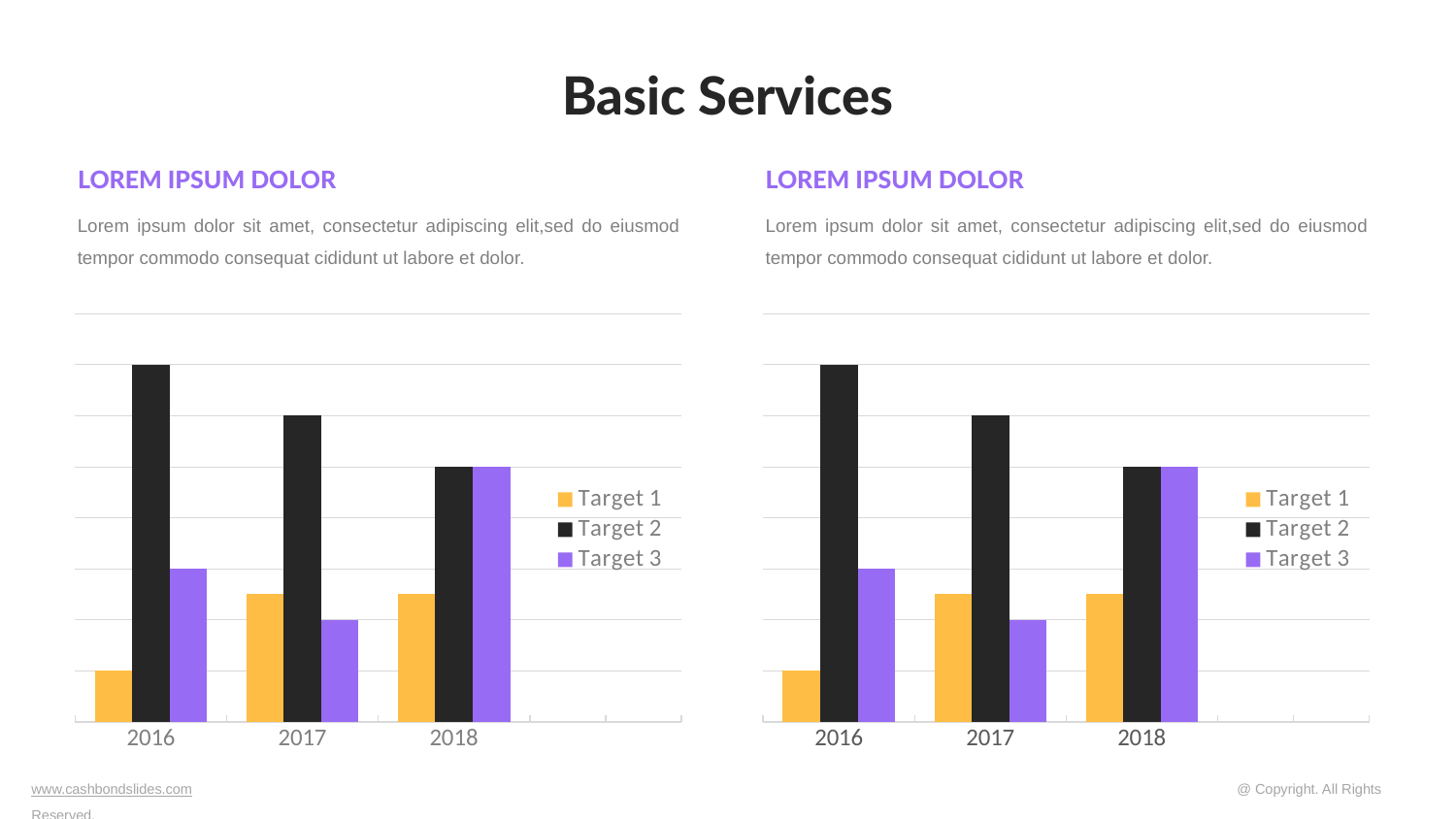

Basic Services
LOREM IPSUM DOLOR
LOREM IPSUM DOLOR
Lorem ipsum dolor sit amet, consectetur adipiscing elit,sed do eiusmod tempor commodo consequat cididunt ut labore et dolor.
Lorem ipsum dolor sit amet, consectetur adipiscing elit,sed do eiusmod tempor commodo consequat cididunt ut labore et dolor.

### Chart

| Category | Target 1 | Target 2 | Target 3 |
|---|---|---|---|
| 2016 | 1.0 | 7.0 | 3.0 |
| 2017 | 2.5 | 6.0 | 2.0 |
| 2018 | 2.5 | 5.0 | 5.0 |
|  | None | None | None |

### Chart

| Category | Target 1 | Target 2 | Target 3 |
|---|---|---|---|
| 2016 | 1.0 | 7.0 | 3.0 |
| 2017 | 2.5 | 6.0 | 2.0 |
| 2018 | 2.5 | 5.0 | 5.0 |
|  | None | None | None |
www.cashbondslides.com	                                                                                                			                                                @ Copyright. All Rights Reserved.